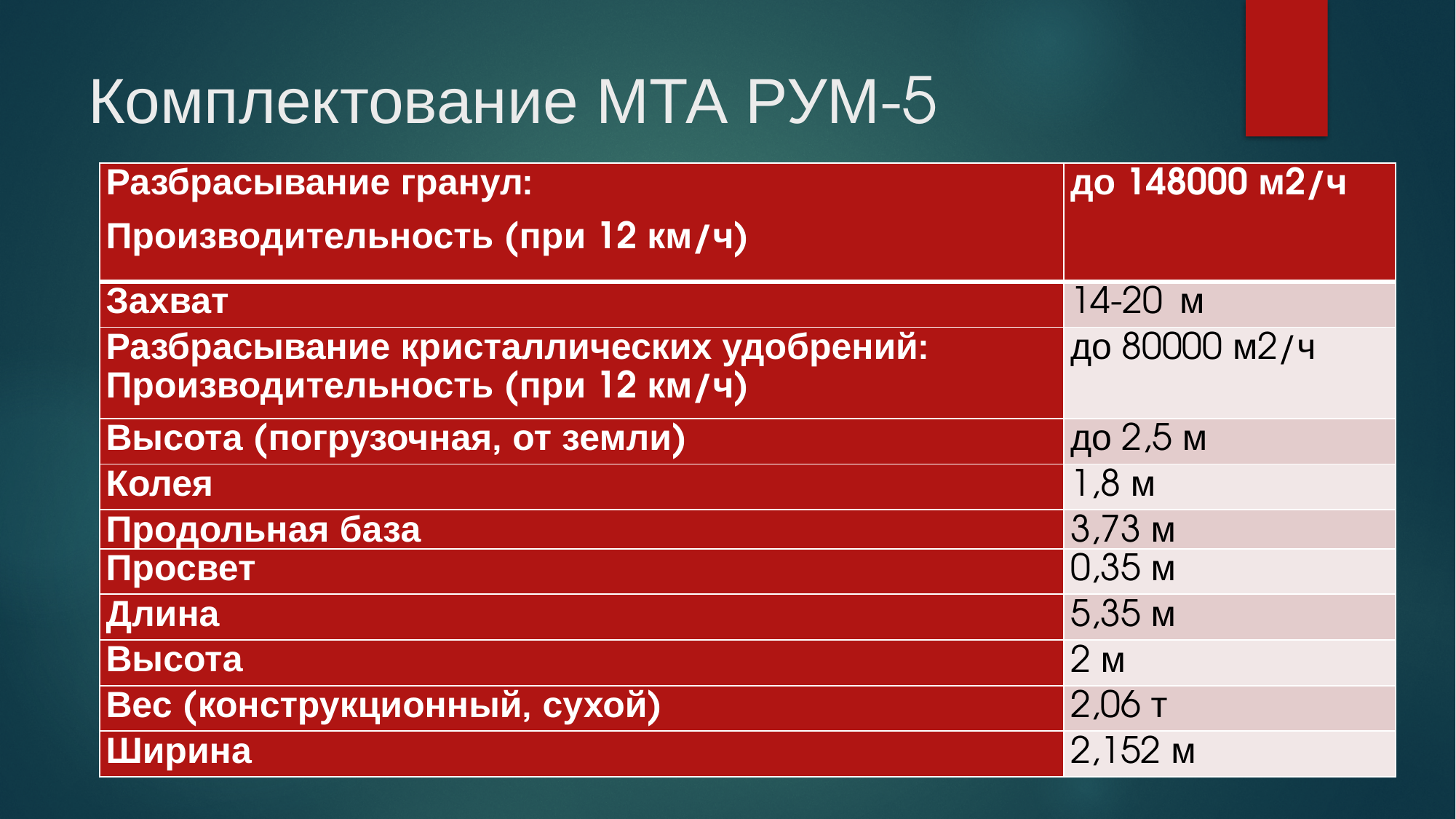

# Комплектование МТА РУМ-5
| Разбрасывание гранул: Производительность (при 12 км/ч) | до 148000 м2/ч |
| --- | --- |
| Захват | 14-20 м |
| Разбрасывание кристаллических удобрений: Производительность (при 12 км/ч) | до 80000 м2/ч |
| Высота (погрузочная, от земли) | до 2,5 м |
| Колея | 1,8 м |
| Продольная база | 3,73 м |
| Просвет | 0,35 м |
| Длина | 5,35 м |
| Высота | 2 м |
| Вес (конструкционный, сухой) | 2,06 т |
| Ширина | 2,152 м |